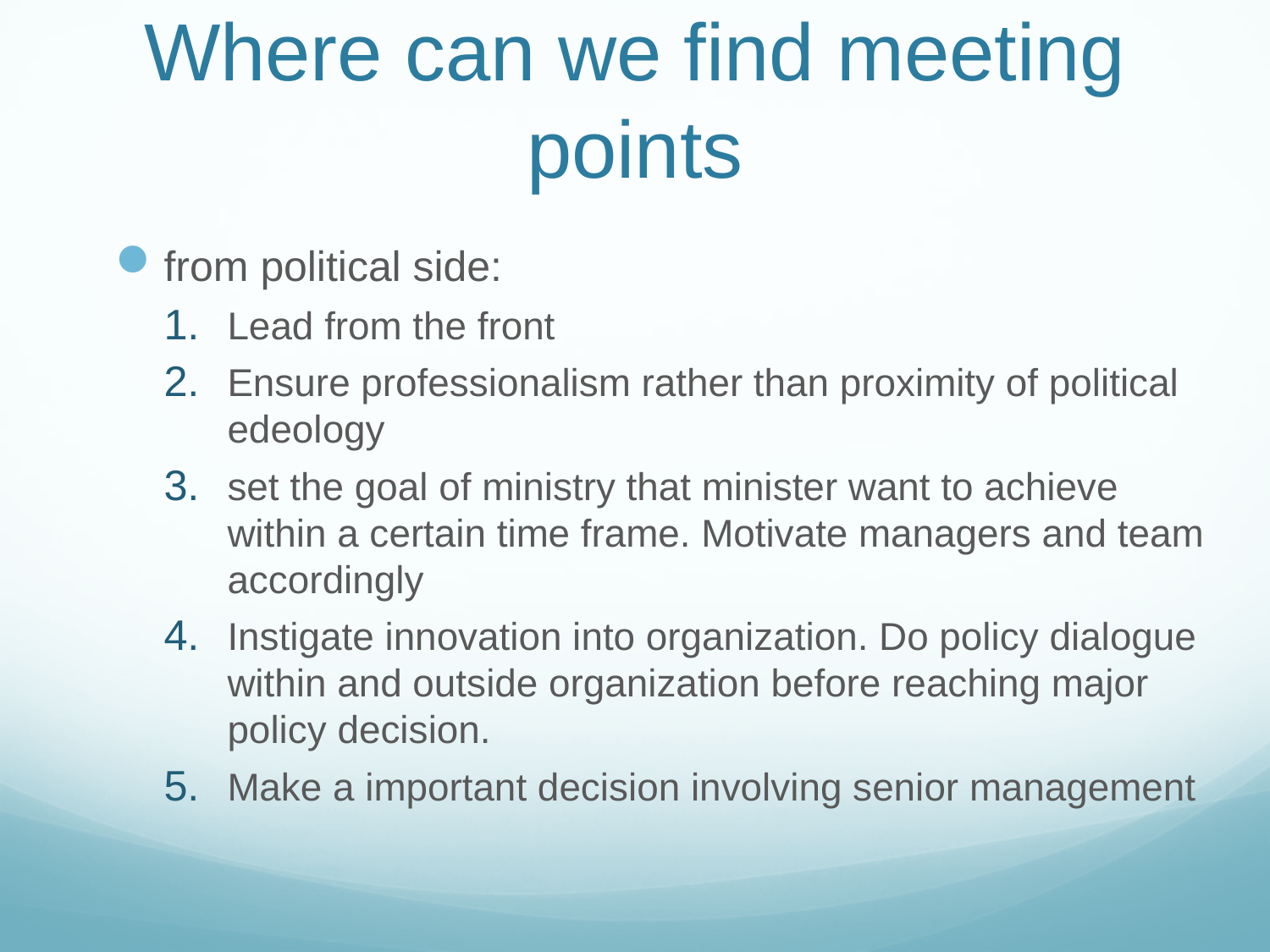

# Where can we find meeting points
from political side:
Lead from the front
Ensure professionalism rather than proximity of political edeology
set the goal of ministry that minister want to achieve within a certain time frame. Motivate managers and team accordingly
Instigate innovation into organization. Do policy dialogue within and outside organization before reaching major policy decision.
Make a important decision involving senior management